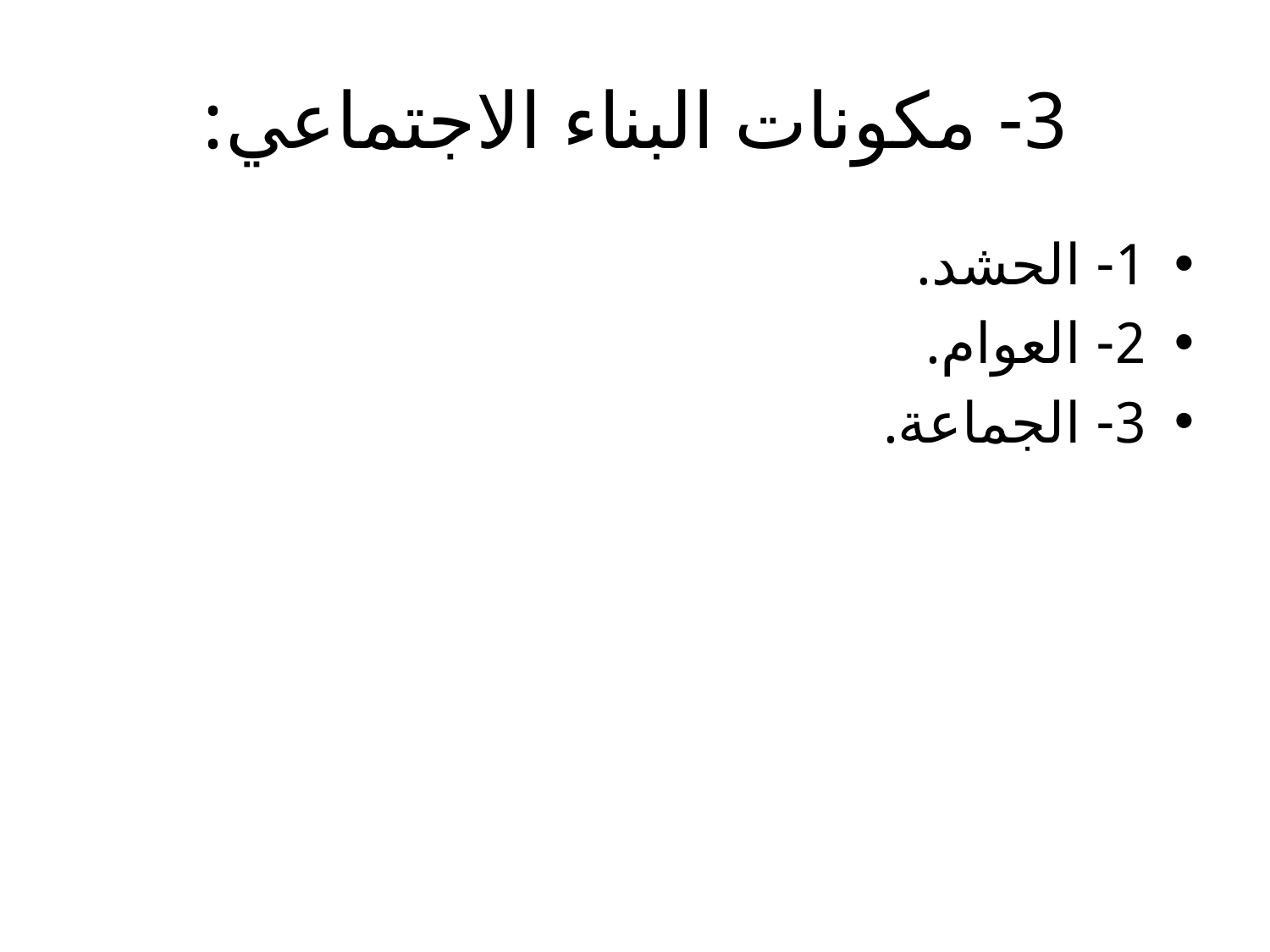

# 3- مكونات البناء الاجتماعي:
1- الحشد.
2- العوام.
3- الجماعة.